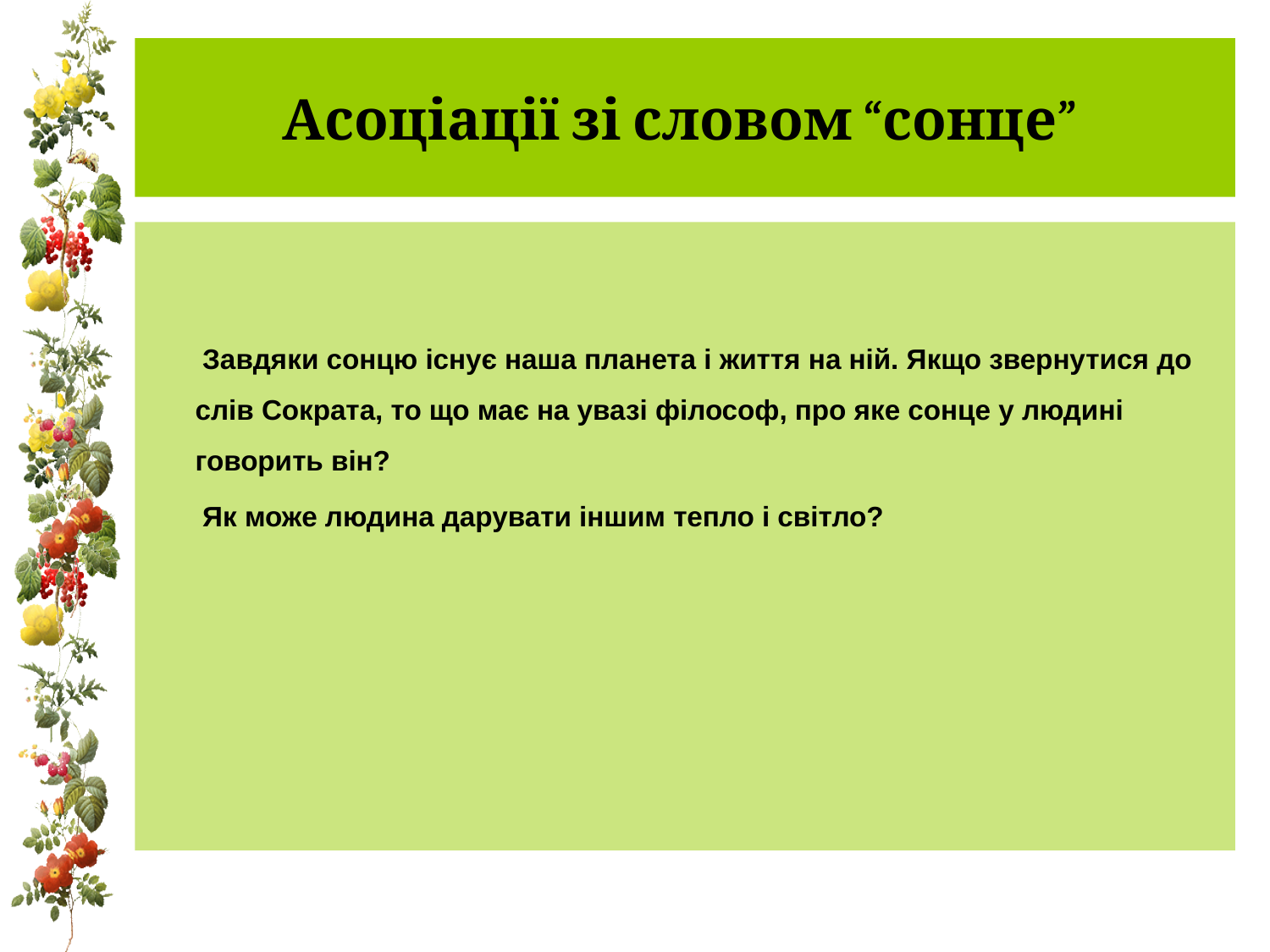

# Асоціації зі словом “сонце”

       Завдяки сонцю існує наша планета і життя на ній. Якщо звернутися до слів Сократа, то що має на увазі філософ, про яке сонце у людині говорить він?
       Як може людина дарувати іншим тепло і світло?